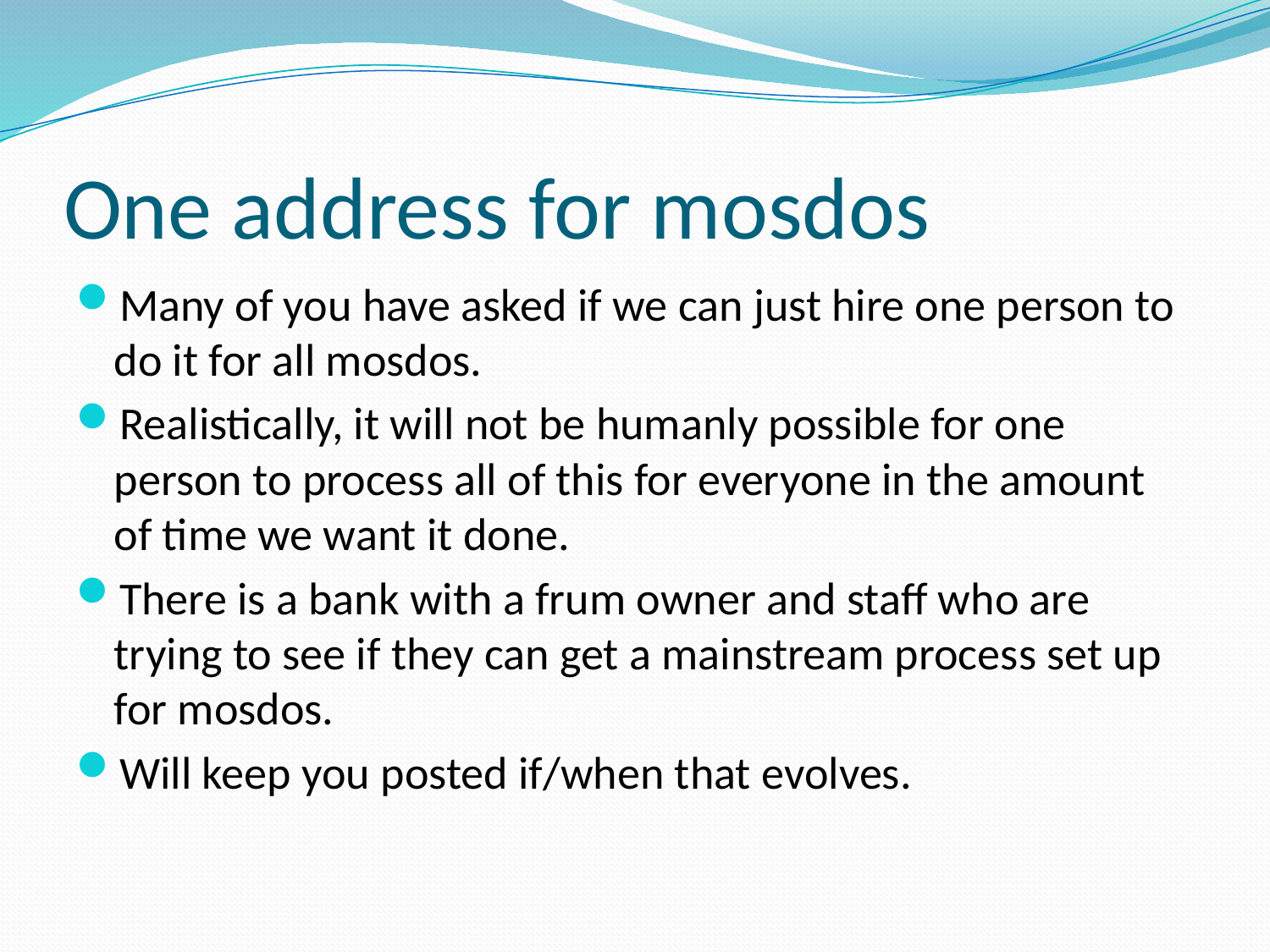

# One address for mosdos
Many of you have asked if we can just hire one person to do it for all mosdos.
Realistically, it will not be humanly possible for one person to process all of this for everyone in the amount of time we want it done.
There is a bank with a frum owner and staff who are trying to see if they can get a mainstream process set up for mosdos.
Will keep you posted if/when that evolves.